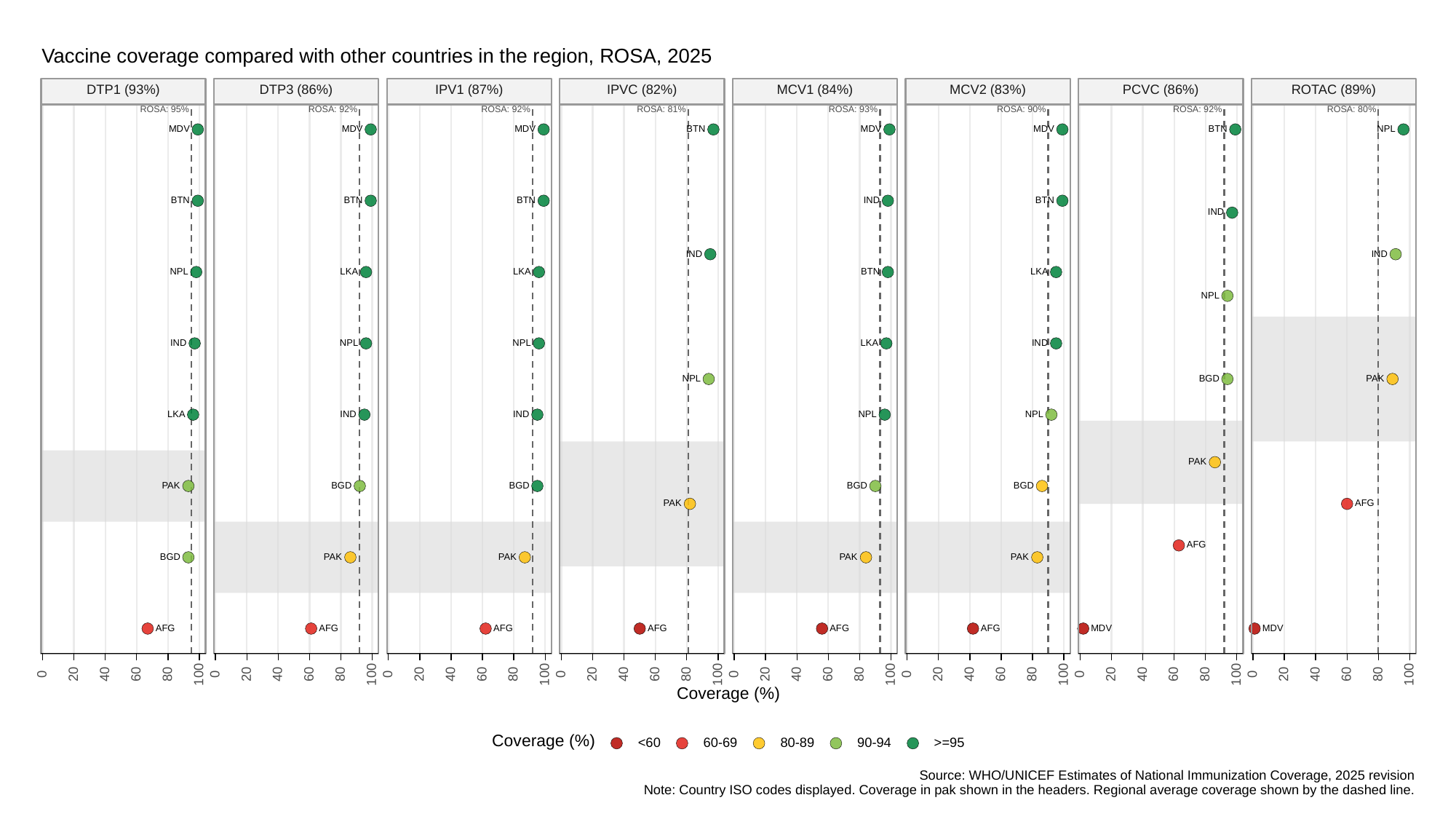

Vaccine coverage compared with other countries in the region, ROSA, 2025

ROTAC (89%)
DTP1 (93%)
DTP3 (86%)
IPV1 (87%)
IPVC (82%)
MCV1 (84%)
MCV2 (83%)
PCVC (86%)

ROSA: 95%
ROSA: 92%
ROSA: 92%
ROSA: 81%
ROSA: 93%
ROSA: 90%
ROSA: 92%
ROSA: 80%

MDV
MDV
MDV
BTN
MDV
MDV
BTN
NPL

BTN
BTN
BTN
IND
BTN

IND

IND
IND

NPL
LKA
LKA
BTN
LKA

NPL

IND
NPL
NPL
LKA
IND

BGD
NPL
PAK

LKA
IND
IND
NPL
NPL

PAK

BGD
BGD
BGD
BGD
PAK

AFG
PAK

AFG

BGD
PAK
PAK
PAK
PAK

AFG
AFG
AFG
AFG
AFG
AFG
MDV
MDV

0
20
40
60
80
100
0
20
40
60
80
100
0
20
40
60
80
100
0
20
40
60
80
100
0
20
40
60
80
100
0
20
40
60
80
100
0
20
40
60
80
100
0
20
40
60
80
100
Coverage (%)
Coverage (%)

<60
60-69
80-89
90-94
>=95
Source: WHO/UNICEF Estimates of National Immunization Coverage, 2025 revision
Note: Country ISO codes displayed. Coverage in pak shown in the headers. Regional average coverage shown by the dashed line.